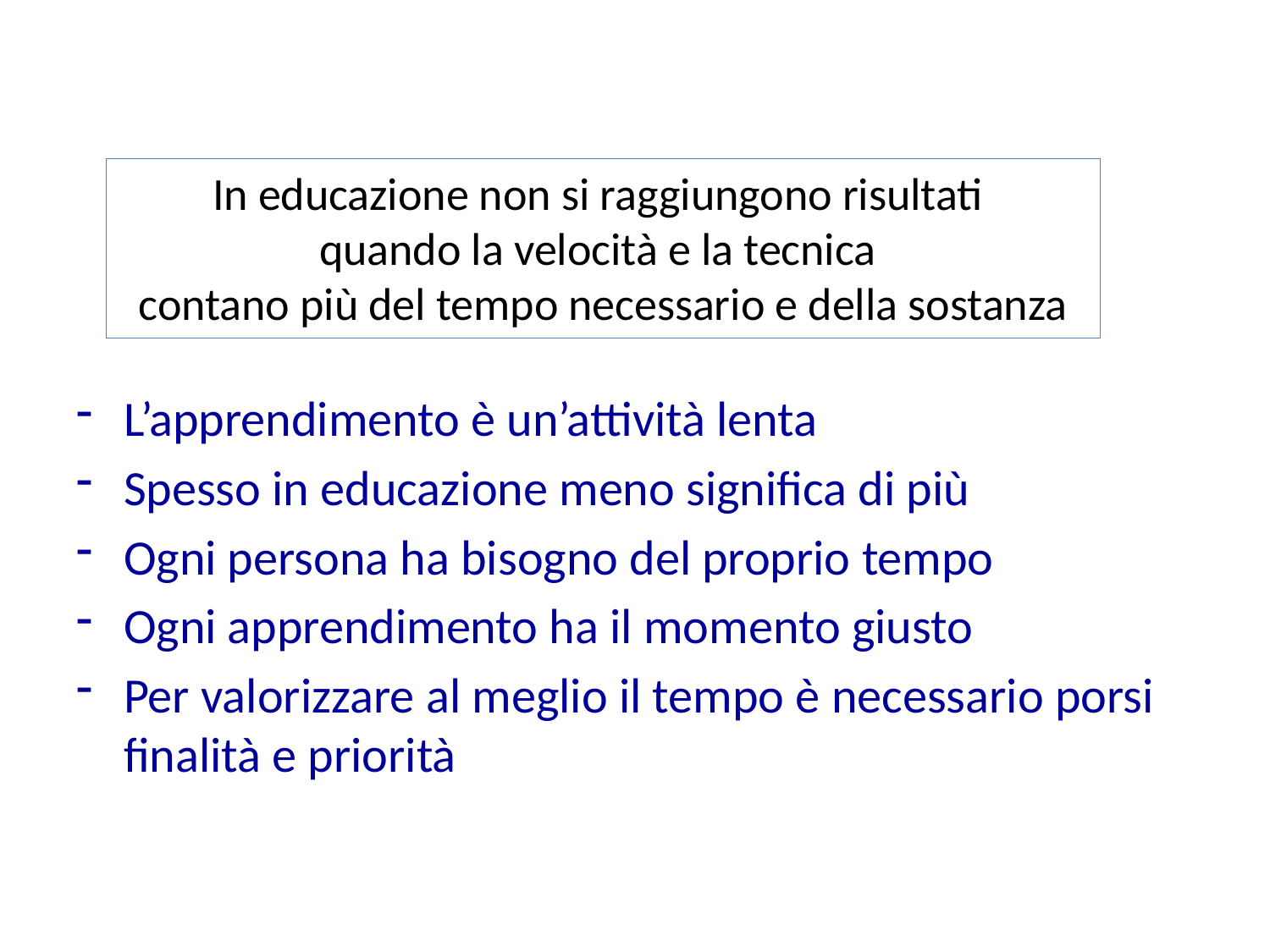

# In educazione non si raggiungono risultati quando la velocità e la tecnica contano più del tempo necessario e della sostanza
L’apprendimento è un’attività lenta
Spesso in educazione meno significa di più
Ogni persona ha bisogno del proprio tempo
Ogni apprendimento ha il momento giusto
Per valorizzare al meglio il tempo è necessario porsi finalità e priorità